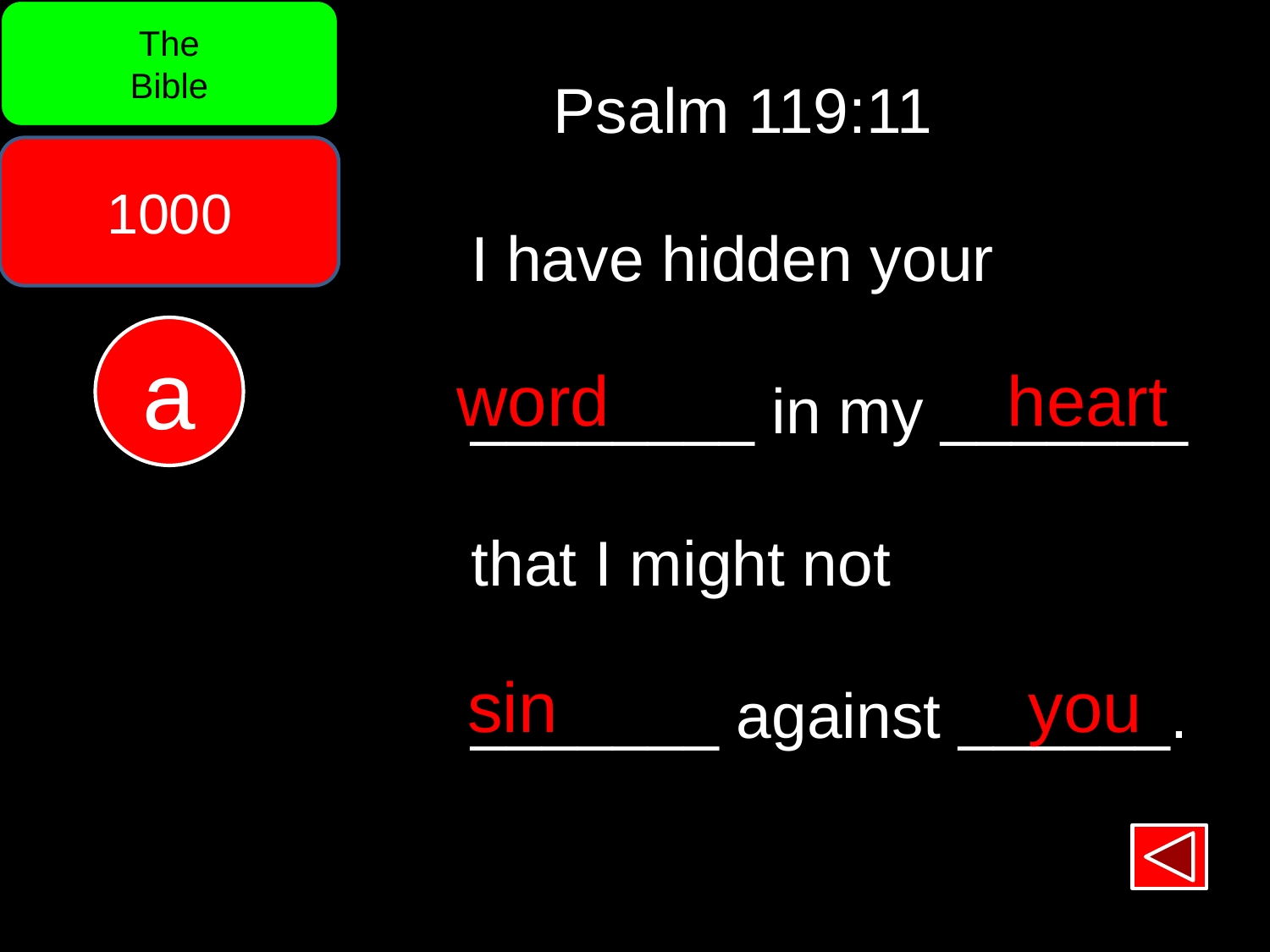

The
Bible
Psalm 119:11
1000
I have hidden your

________ in my _______

that I might not

_______ against ______.
a
word
heart
sin
you